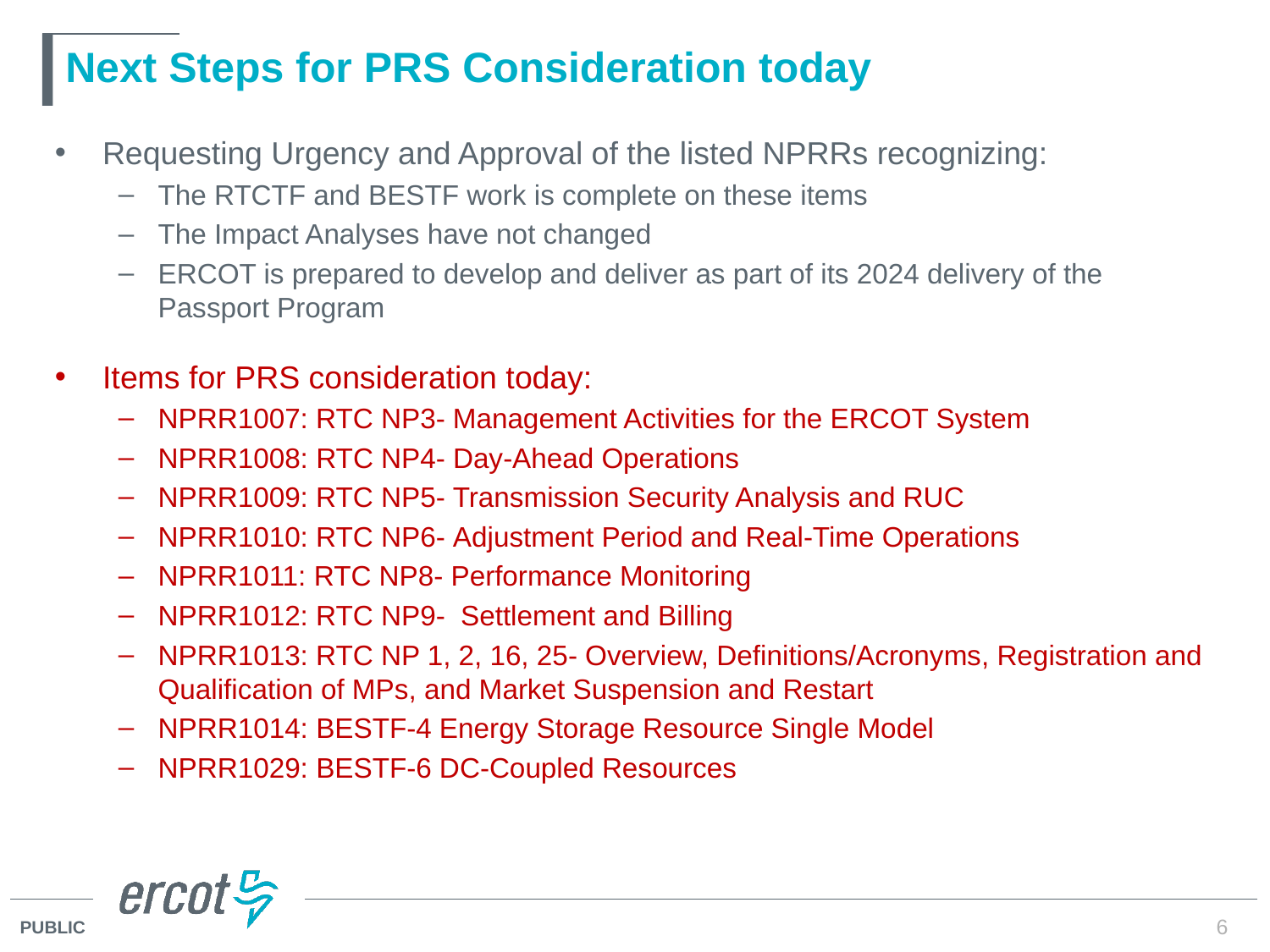

# Next Steps for PRS Consideration today
Requesting Urgency and Approval of the listed NPRRs recognizing:
The RTCTF and BESTF work is complete on these items
The Impact Analyses have not changed
ERCOT is prepared to develop and deliver as part of its 2024 delivery of the Passport Program

Items for PRS consideration today:
NPRR1007: RTC NP3- Management Activities for the ERCOT System
NPRR1008: RTC NP4- Day-Ahead Operations
NPRR1009: RTC NP5- Transmission Security Analysis and RUC
NPRR1010: RTC NP6- Adjustment Period and Real-Time Operations
NPRR1011: RTC NP8- Performance Monitoring
NPRR1012: RTC NP9-  Settlement and Billing
NPRR1013: RTC NP 1, 2, 16, 25- Overview, Definitions/Acronyms, Registration and Qualification of MPs, and Market Suspension and Restart
NPRR1014: BESTF-4 Energy Storage Resource Single Model
NPRR1029: BESTF-6 DC-Coupled Resources
6